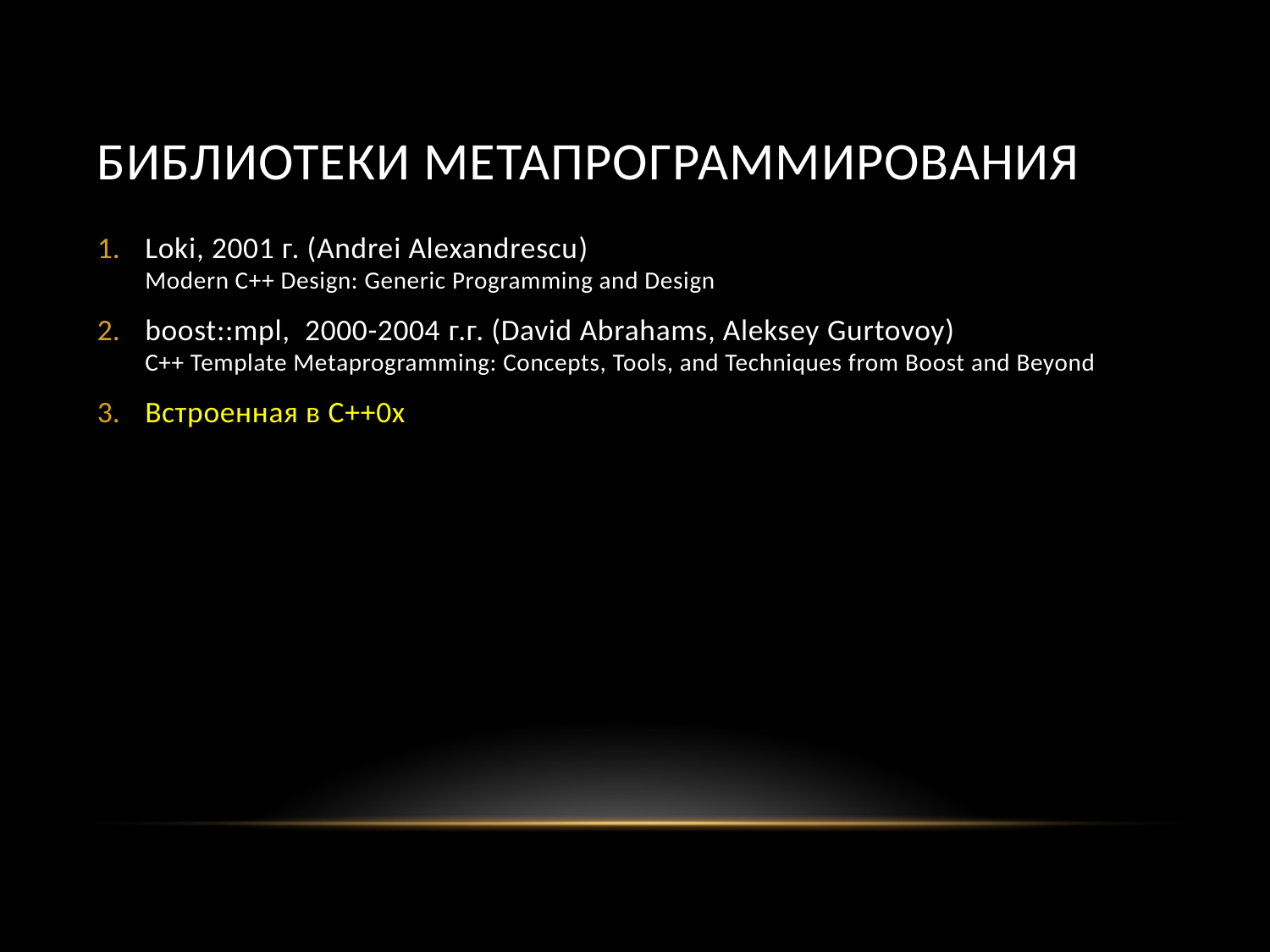

# Библиотеки метапрограммирования
Loki, 2001 г. (Andrei Alexandrescu)
Modern C++ Design: Generic Programming and Design
boost::mpl,  2000-2004 г.г. (David Abrahams, Aleksey Gurtovoy)
C++ Template Metaprogramming: Concepts, Tools, and Techniques from Boost and Beyond
Встроенная в C++0x